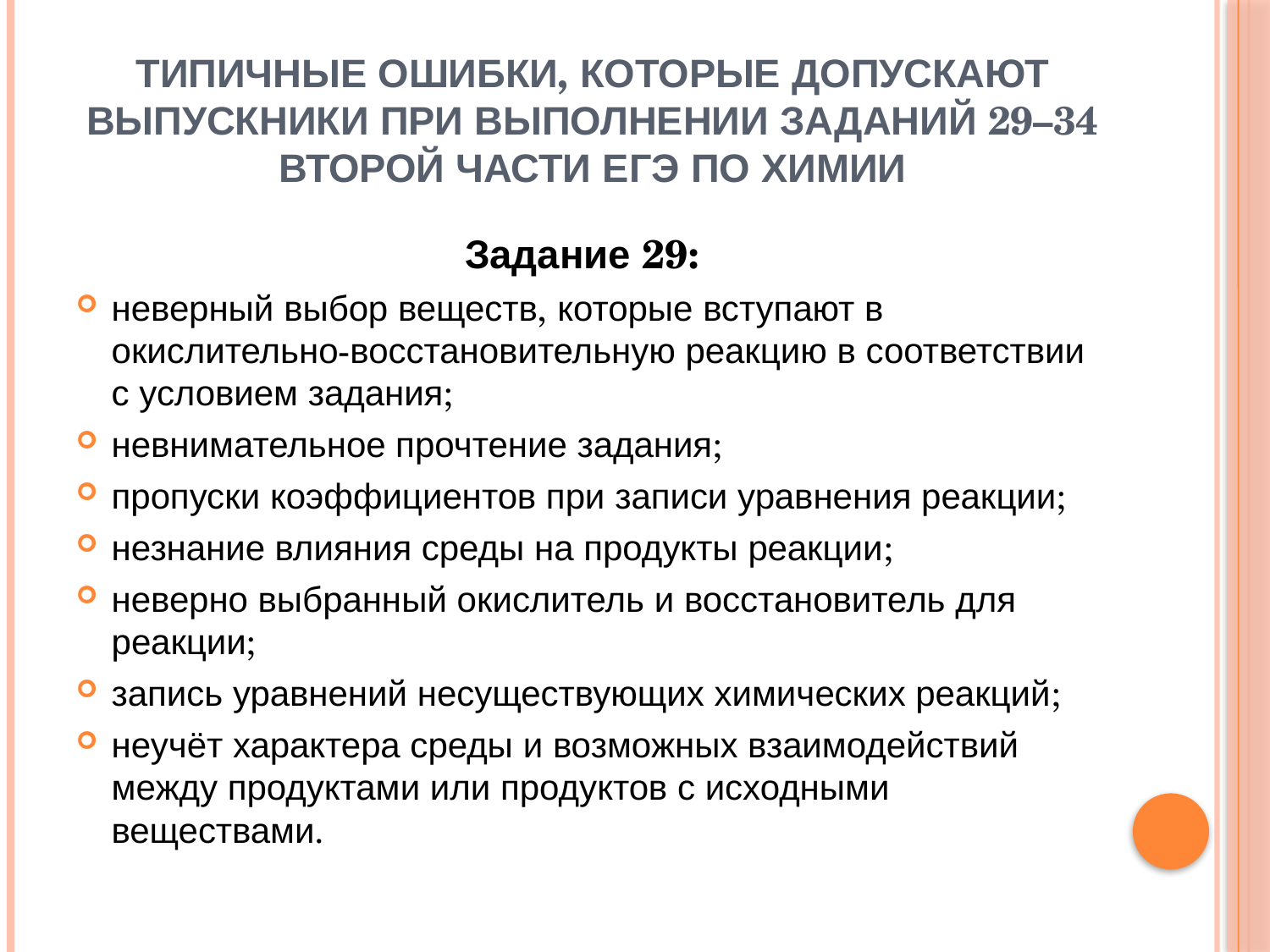

# типичные ошибки, которые допускают выпускники при выполнении заданий 29–34 второй части ЕГЭ по химии
Задание 29:
неверный выбор веществ, которые вступают в окислительно-восстановительную реакцию в соответствии с условием задания;
невнимательное прочтение задания;
пропуски коэффициентов при записи уравнения реакции;
незнание влияния среды на продукты реакции;
неверно выбранный окислитель и восстановитель для реакции;
запись уравнений несуществующих химических реакций;
неучёт характера среды и возможных взаимодействий между продуктами или продуктов с исходными веществами.